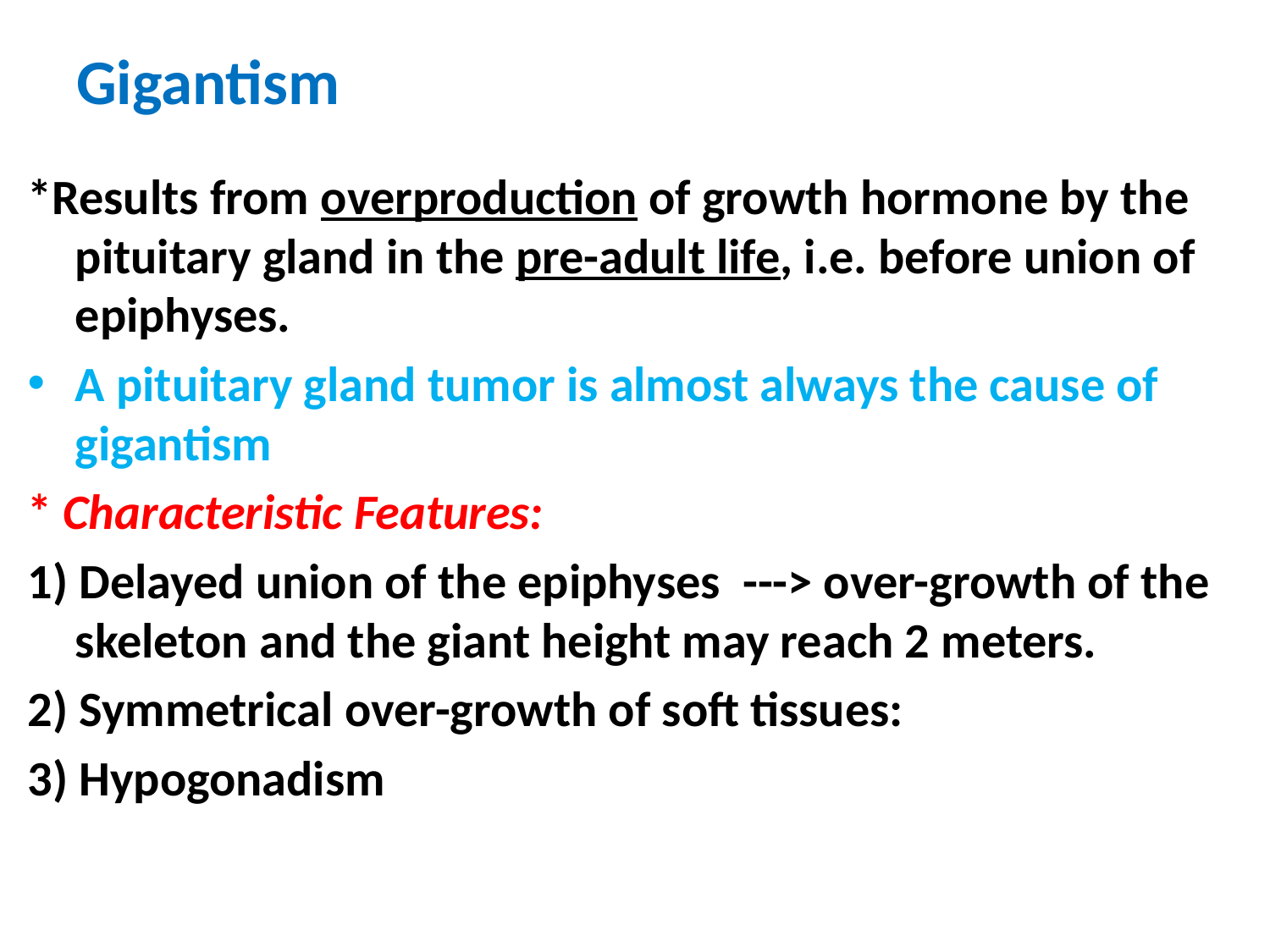

# Gigantism
*Results from overproduction of growth hormone by the pituitary gland in the pre-adult life, i.e. before union of epiphyses.
A pituitary gland tumor is almost always the cause of gigantism
* Characteristic Features:
1) Delayed union of the epiphyses  ---> over-growth of the skeleton and the giant height may reach 2 meters.
2) Symmetrical over-growth of soft tissues:
3) Hypogonadism